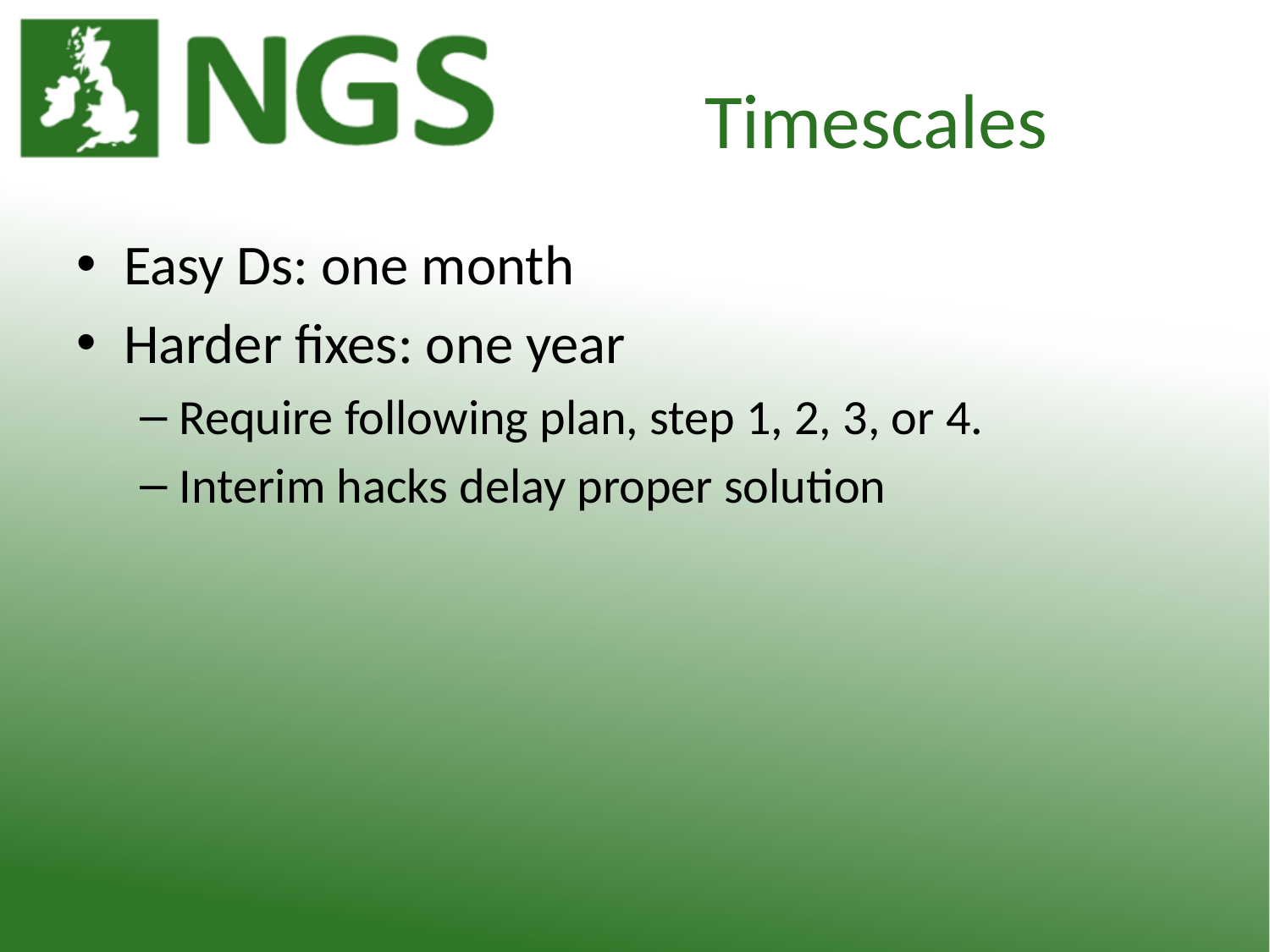

# Timescales
Easy Ds: one month
Harder fixes: one year
Require following plan, step 1, 2, 3, or 4.
Interim hacks delay proper solution